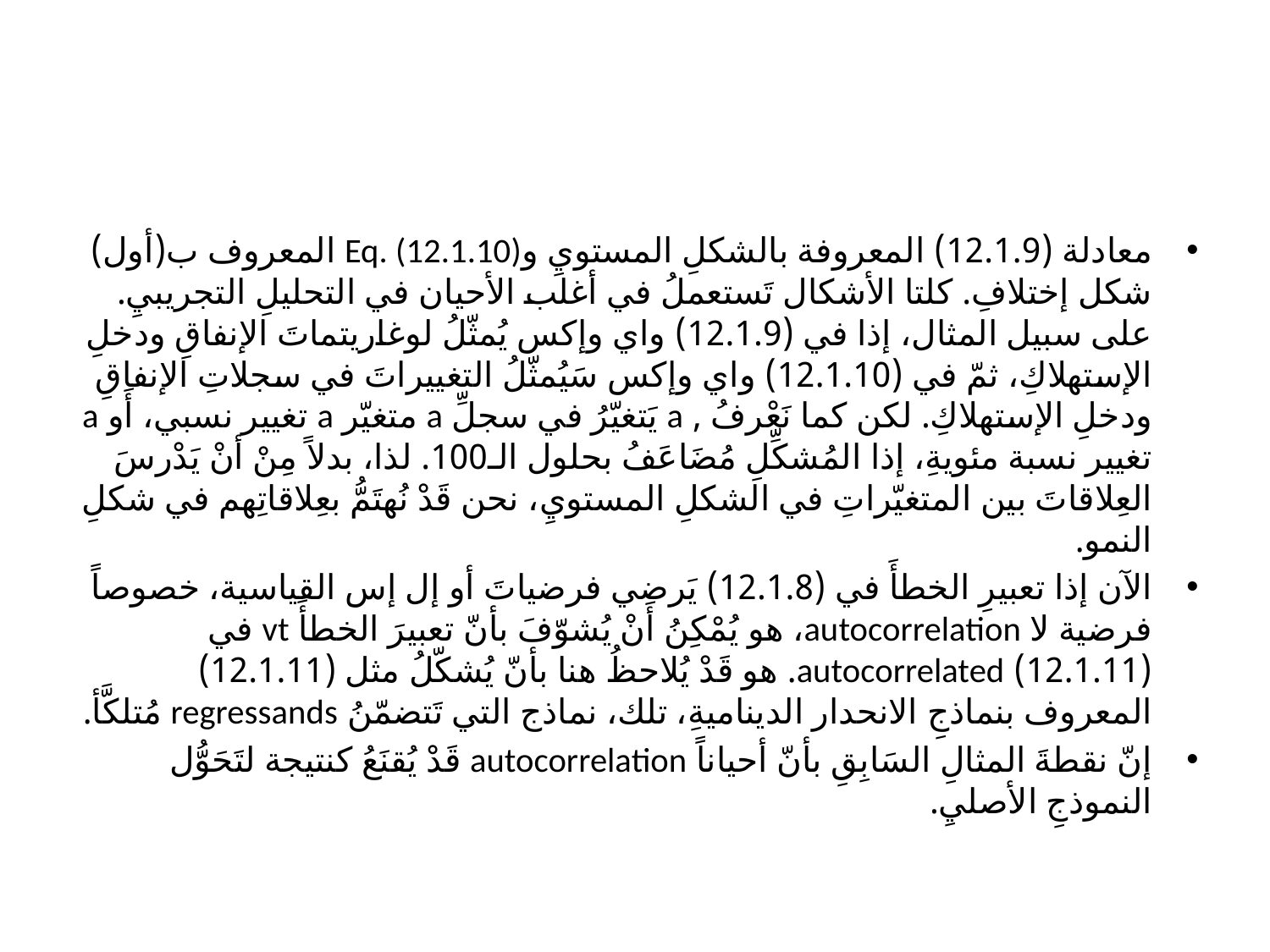

#
معادلة (12.1.9) المعروفة بالشكلِ المستويِ وEq. (12.1.10) المعروف ب(أول) شكل إختلافِ. كلتا الأشكال تَستعملُ في أغلب الأحيان في التحليلِ التجريبيِ. على سبيل المثال، إذا في (12.1.9) واي وإكس يُمثّلُ لوغاريتماتَ الإنفاقِ ودخلِ الإستهلاكِ، ثمّ في (12.1.10) واي وإكس سَيُمثّلُ التغييراتَ في سجلاتِ الإنفاقِ ودخلِ الإستهلاكِ. لكن كما نَعْرفُ , a يَتغيّرُ في سجلِّ a متغيّر a تغيير نسبي، أَو a تغيير نسبة مئويةِ، إذا المُشكِّلِ مُضَاعَفُ بحلول الـ100. لذا، بدلاً مِنْ أنْ يَدْرسَ العِلاقاتَ بين المتغيّراتِ في الشكلِ المستويِ، نحن قَدْ نُهتَمُّ بعِلاقاتِهم في شكلِ النمو.
الآن إذا تعبيرِ الخطأَ في (12.1.8) يَرضي فرضياتَ أو إل إس القياسية، خصوصاً فرضية لا autocorrelation، هو يُمْكِنُ أَنْ يُشوّفَ بأنّ تعبيرَ الخطأَ vt في (12.1.11) autocorrelated. هو قَدْ يُلاحظُ هنا بأنّ يُشكّلُ مثل (12.1.11) المعروف بنماذجِ الانحدار الديناميةِ، تلك، نماذج التي تَتضمّنُ regressands مُتلكَّأ.
إنّ نقطةَ المثالِ السَابِقِ بأنّ أحياناً autocorrelation قَدْ يُقنَعُ كنتيجة لتَحَوُّل النموذجِ الأصليِ.